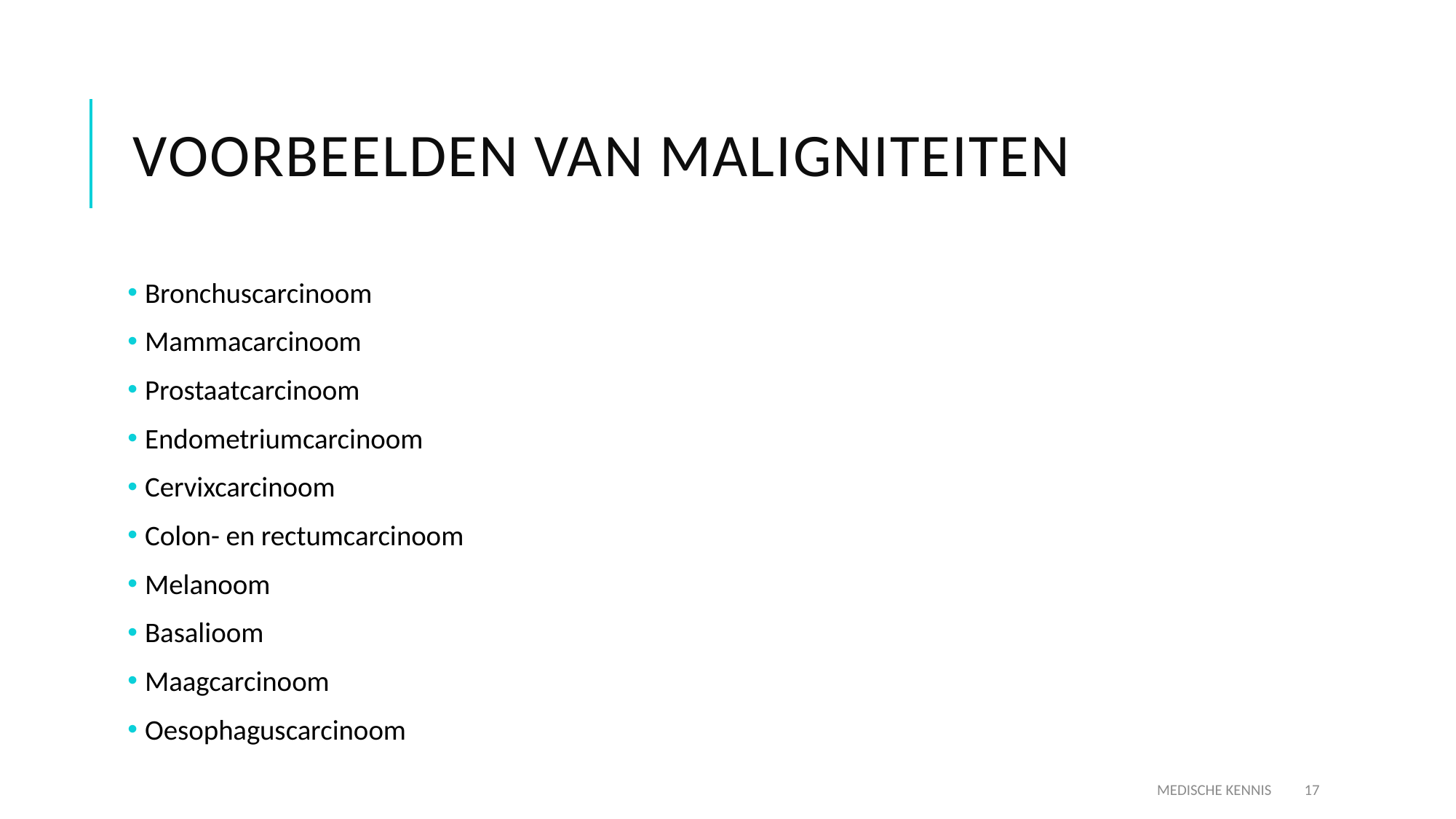

# Voorbeelden van maligniteiten
 Bronchuscarcinoom
 Mammacarcinoom
 Prostaatcarcinoom
 Endometriumcarcinoom
 Cervixcarcinoom
 Colon- en rectumcarcinoom
 Melanoom
 Basalioom
 Maagcarcinoom
 Oesophaguscarcinoom

Medische Kennis
17